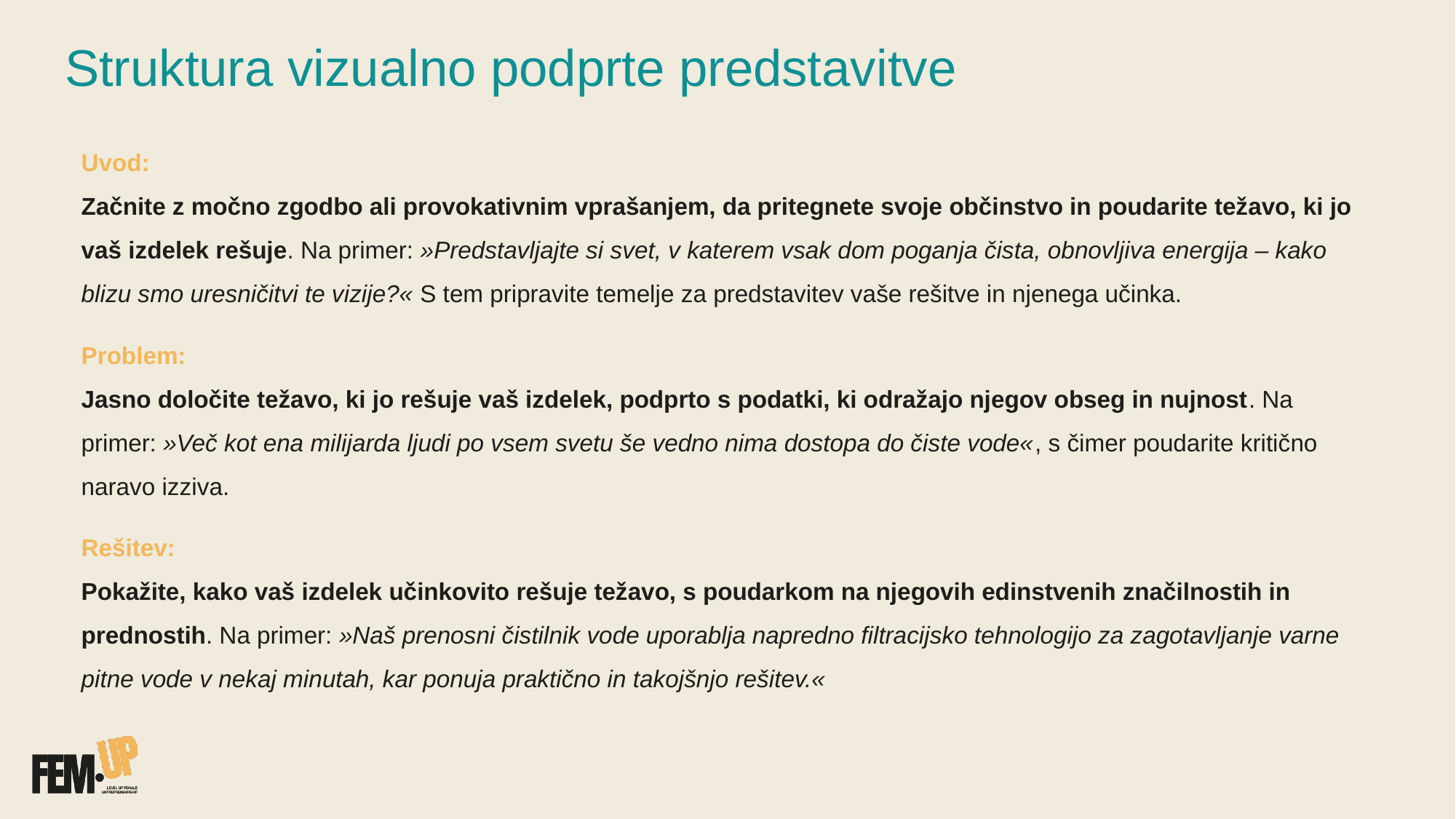

# Struktura vizualno podprte predstavitve
Uvod:
Začnite z močno zgodbo ali provokativnim vprašanjem, da pritegnete svoje občinstvo in poudarite težavo, ki jo vaš izdelek rešuje. Na primer: »Predstavljajte si svet, v katerem vsak dom poganja čista, obnovljiva energija – kako blizu smo uresničitvi te vizije?« S tem pripravite temelje za predstavitev vaše rešitve in njenega učinka.
Problem:
Jasno določite težavo, ki jo rešuje vaš izdelek, podprto s podatki, ki odražajo njegov obseg in nujnost. Na primer: »Več kot ena milijarda ljudi po vsem svetu še vedno nima dostopa do čiste vode«, s čimer poudarite kritično naravo izziva.
Rešitev:
Pokažite, kako vaš izdelek učinkovito rešuje težavo, s poudarkom na njegovih edinstvenih značilnostih in prednostih. Na primer: »Naš prenosni čistilnik vode uporablja napredno filtracijsko tehnologijo za zagotavljanje varne pitne vode v nekaj minutah, kar ponuja praktično in takojšnjo rešitev.«